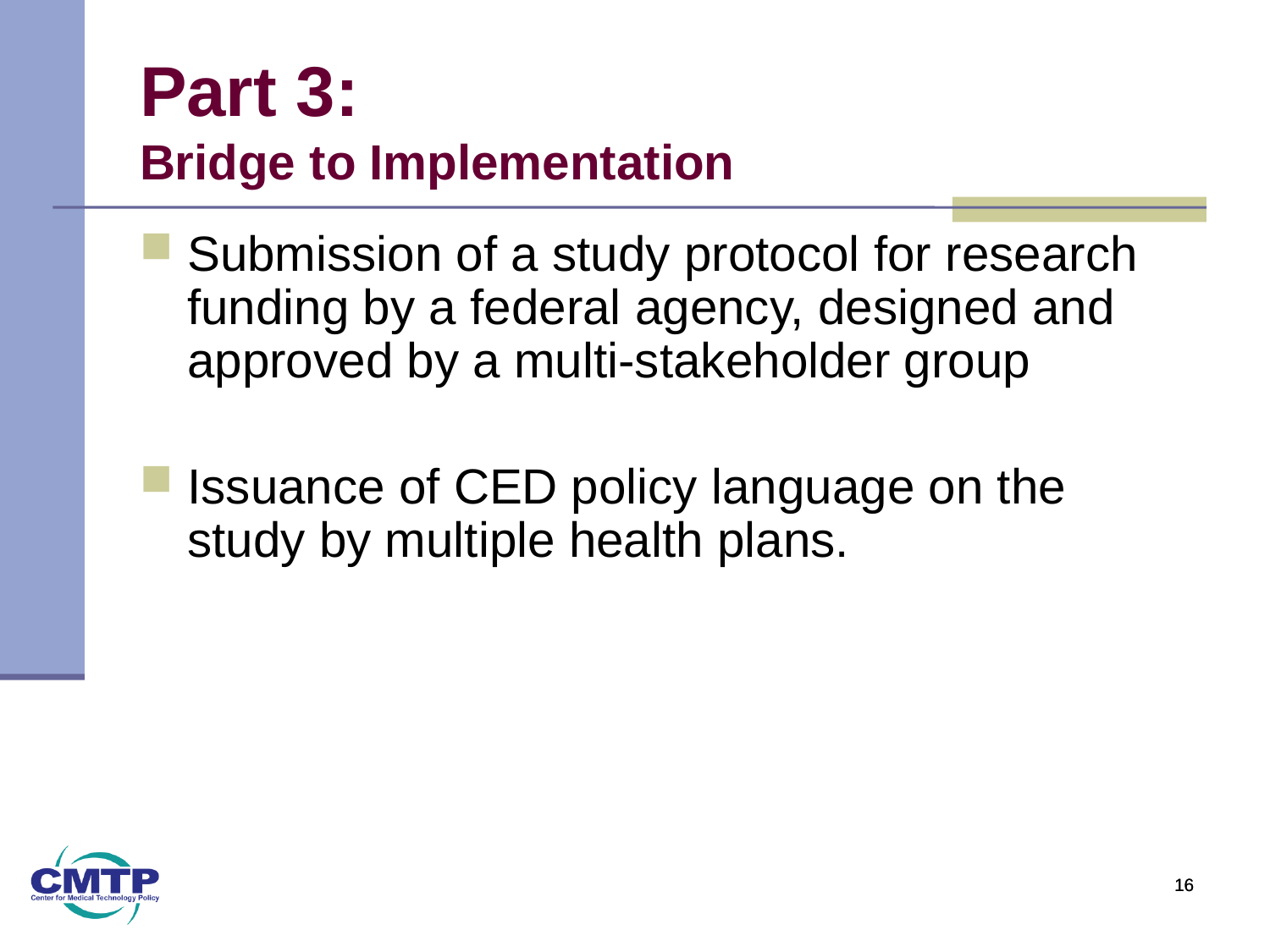

# Part 3: Bridge to Implementation
Submission of a study protocol for research funding by a federal agency, designed and approved by a multi-stakeholder group

Issuance of CED policy language on the study by multiple health plans.

16
16